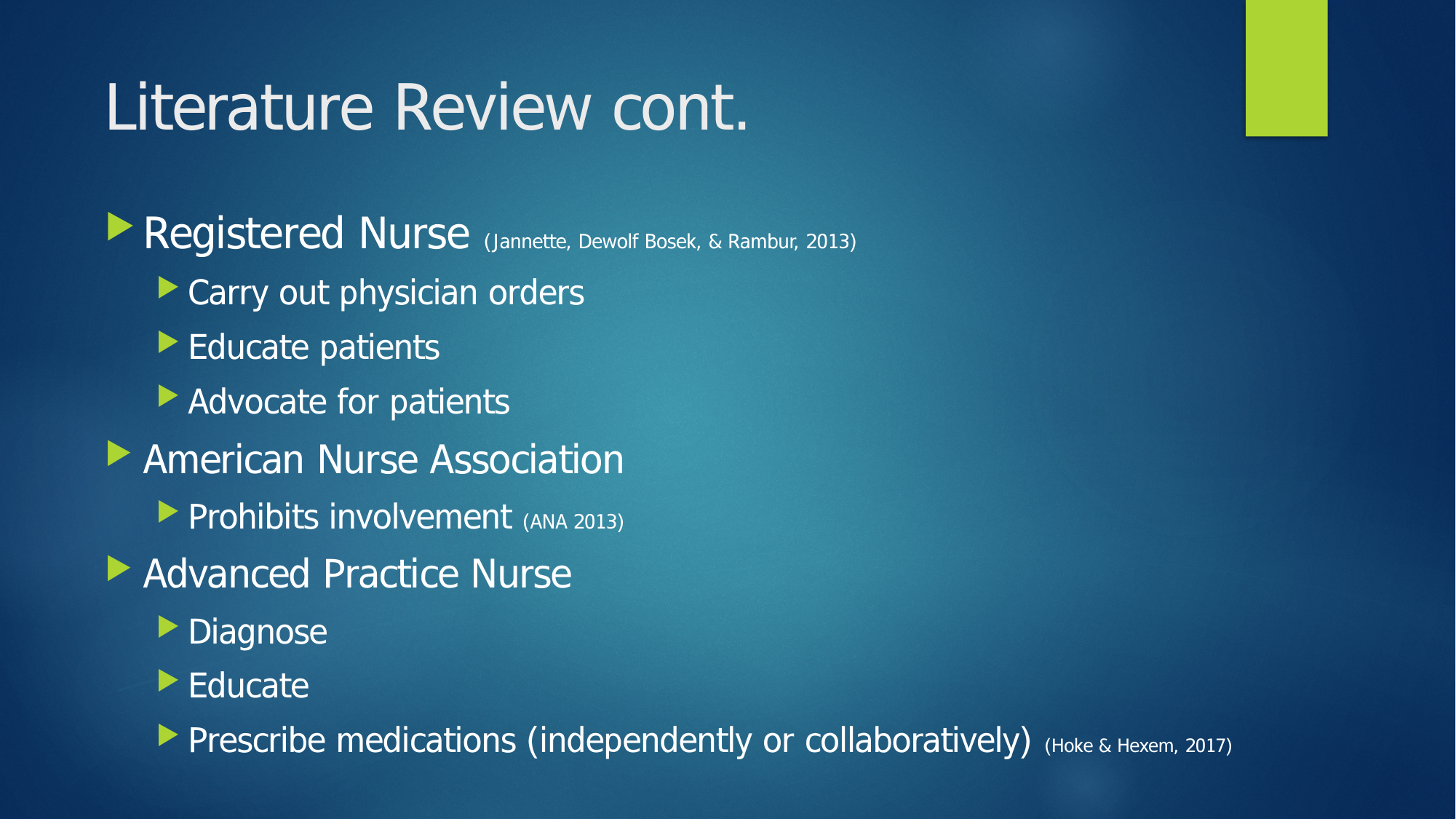

# Literature Review cont.

Registered Nurse (Jannette, Dewolf Bosek, & Rambur, 2013)
Carry out physician orders
Educate patients
Advocate for patients
American Nurse Association
Prohibits involvement (ANA 2013)
Advanced Practice Nurse
Diagnose
Educate
Prescribe medications (independently or collaboratively) (Hoke & Hexem, 2017)